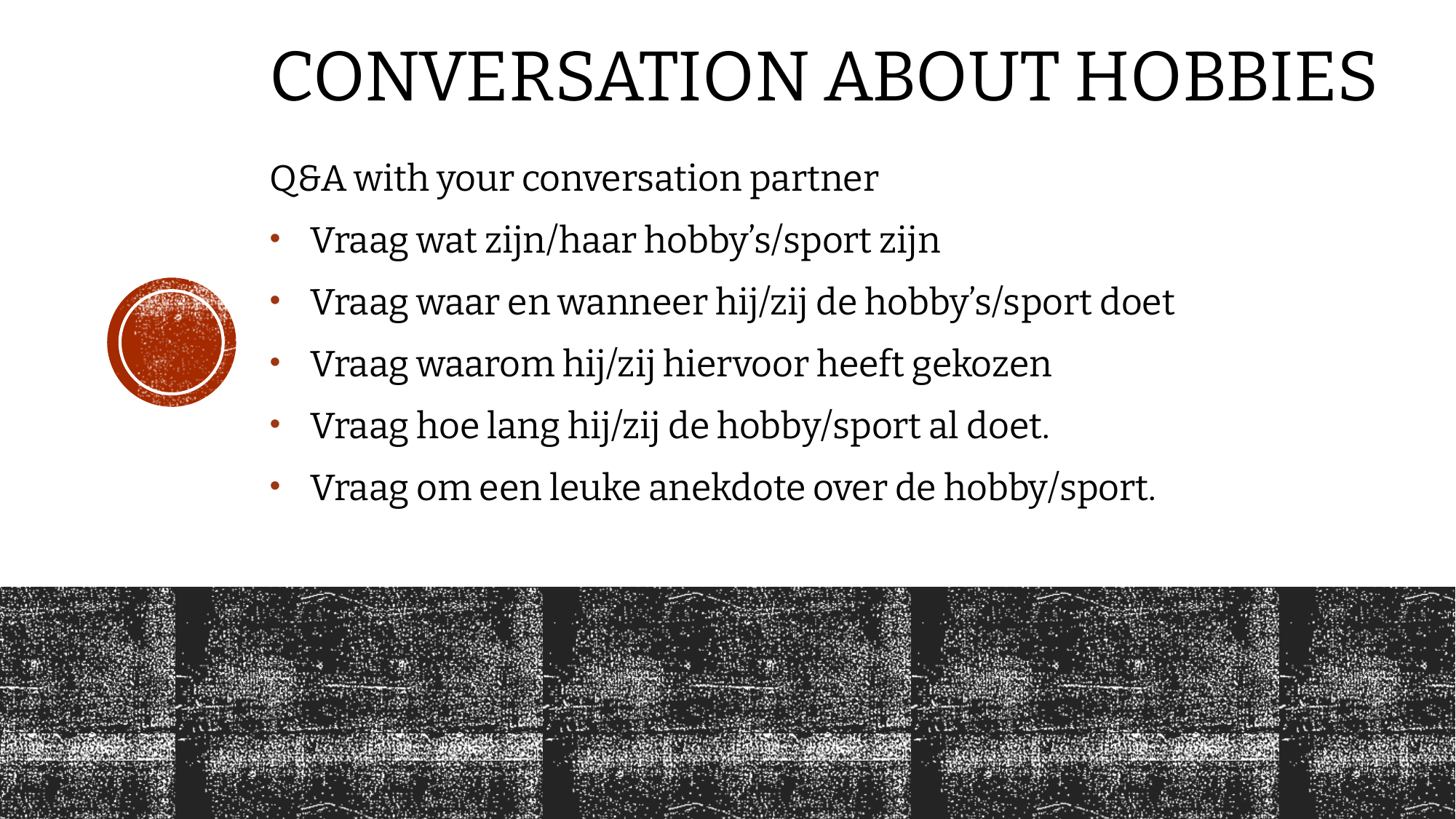

# Conversation about hobbies
Q&A with your conversation partner
Vraag wat zijn/haar hobby’s/sport zijn
Vraag waar en wanneer hij/zij de hobby’s/sport doet
Vraag waarom hij/zij hiervoor heeft gekozen
Vraag hoe lang hij/zij de hobby/sport al doet.
Vraag om een leuke anekdote over de hobby/sport.